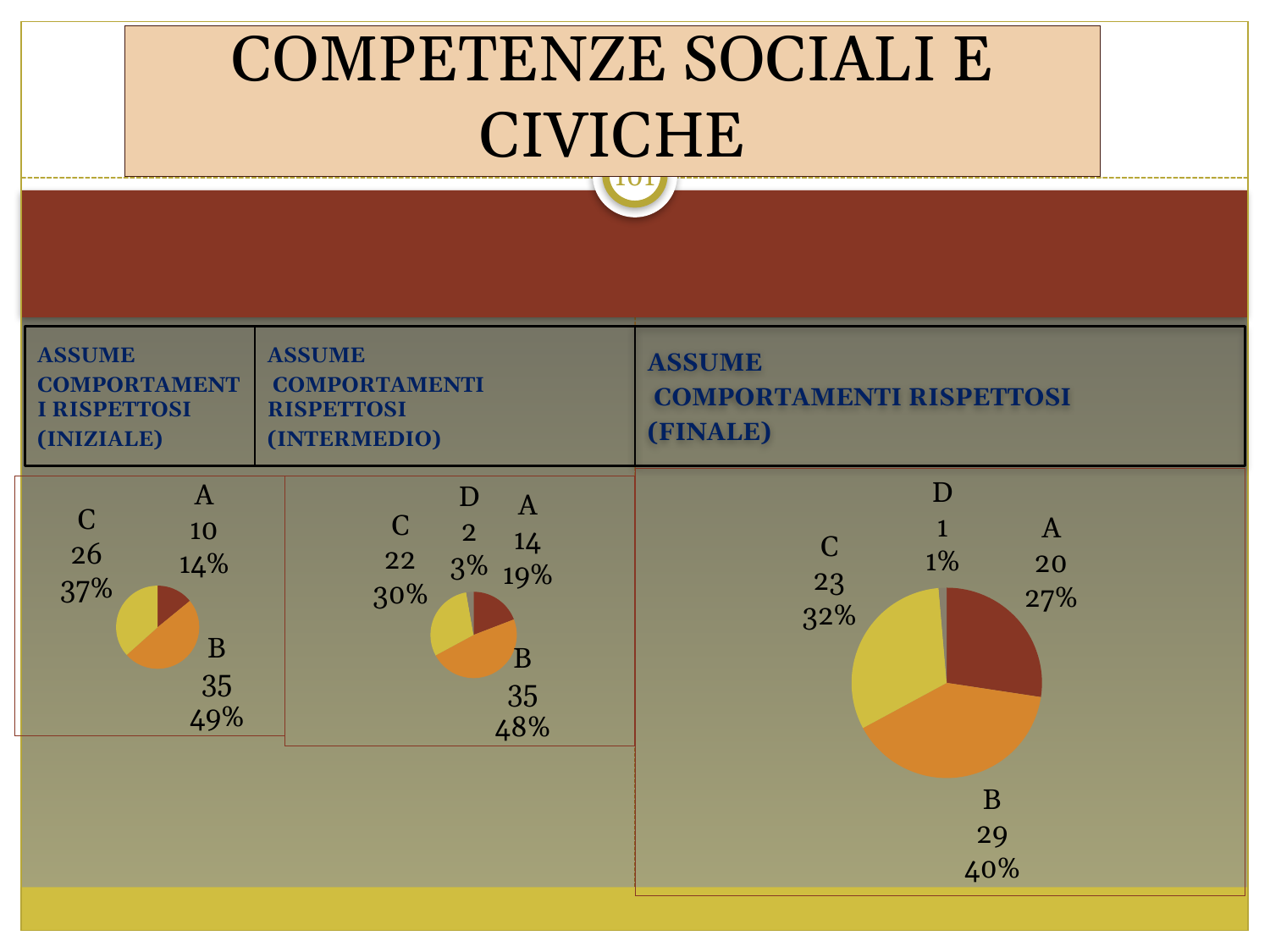

# COMPETENZE SOCIALI E CIVICHE
101
ASSUME
COMPORTAMENTI RISPETTOSI
(INIZIALE)
ASSUME
 COMPORTAMENTI RISPETTOSI
(INTERMEDIO)
ASSUME
 COMPORTAMENTI RISPETTOSI
(FINALE)

### Chart

| Category | Vendite |
|---|---|
| A | 20.0 |
| B | 29.0 |
| C | 23.0 |
| D | 1.0 |

### Chart

| Category | Vendite |
|---|---|
| A | 10.0 |
| B | 35.0 |
| C | 26.0 |
| D | 0.0 |

### Chart

| Category | Vendite |
|---|---|
| A | 14.0 |
| B | 35.0 |
| C | 22.0 |
| D | 2.0 |